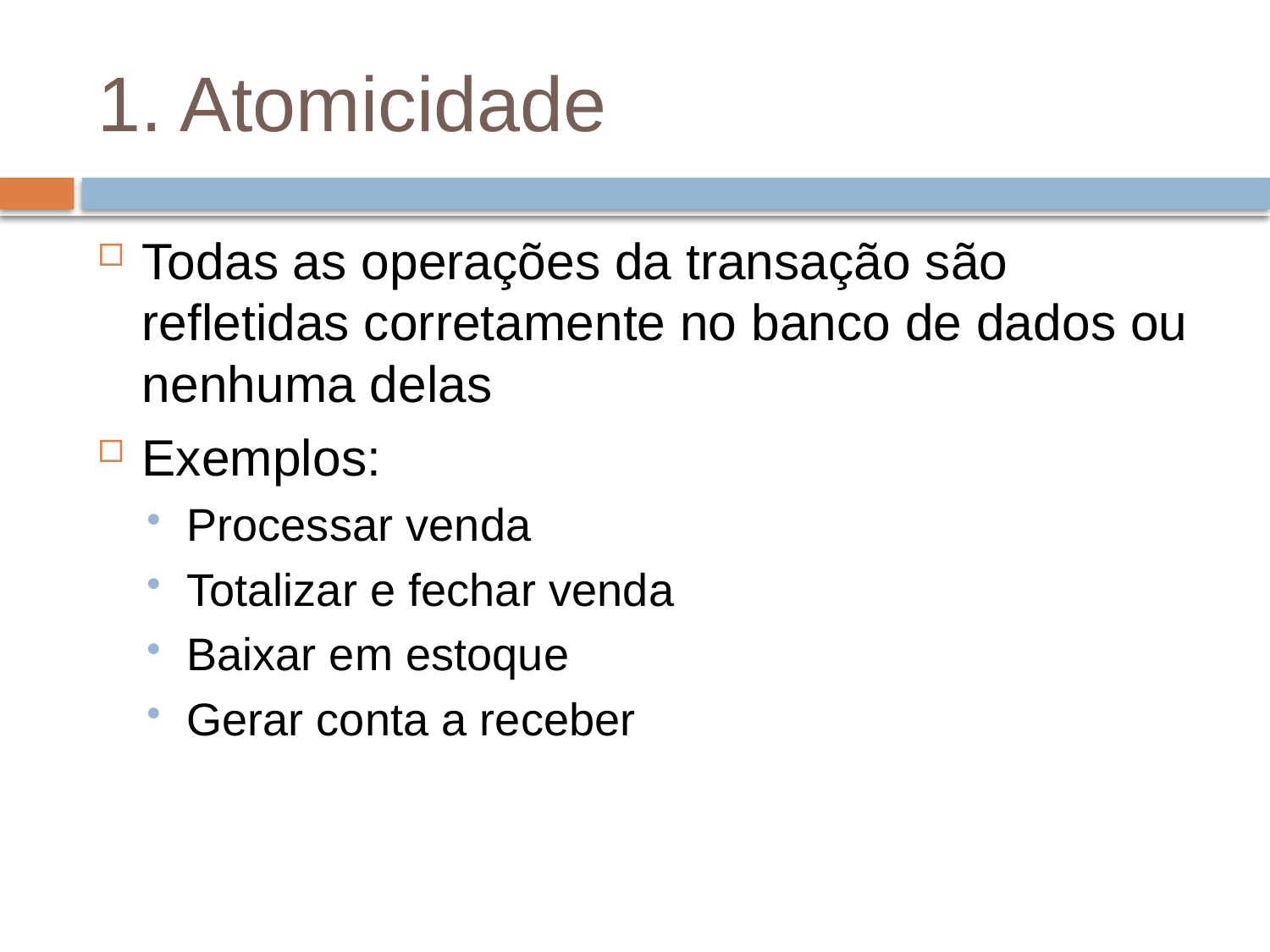

# 1. Atomicidade
Todas as operações da transação são refletidas corretamente no banco de dados ou nenhuma delas
Exemplos:
Processar venda
Totalizar e fechar venda
Baixar em estoque
Gerar conta a receber